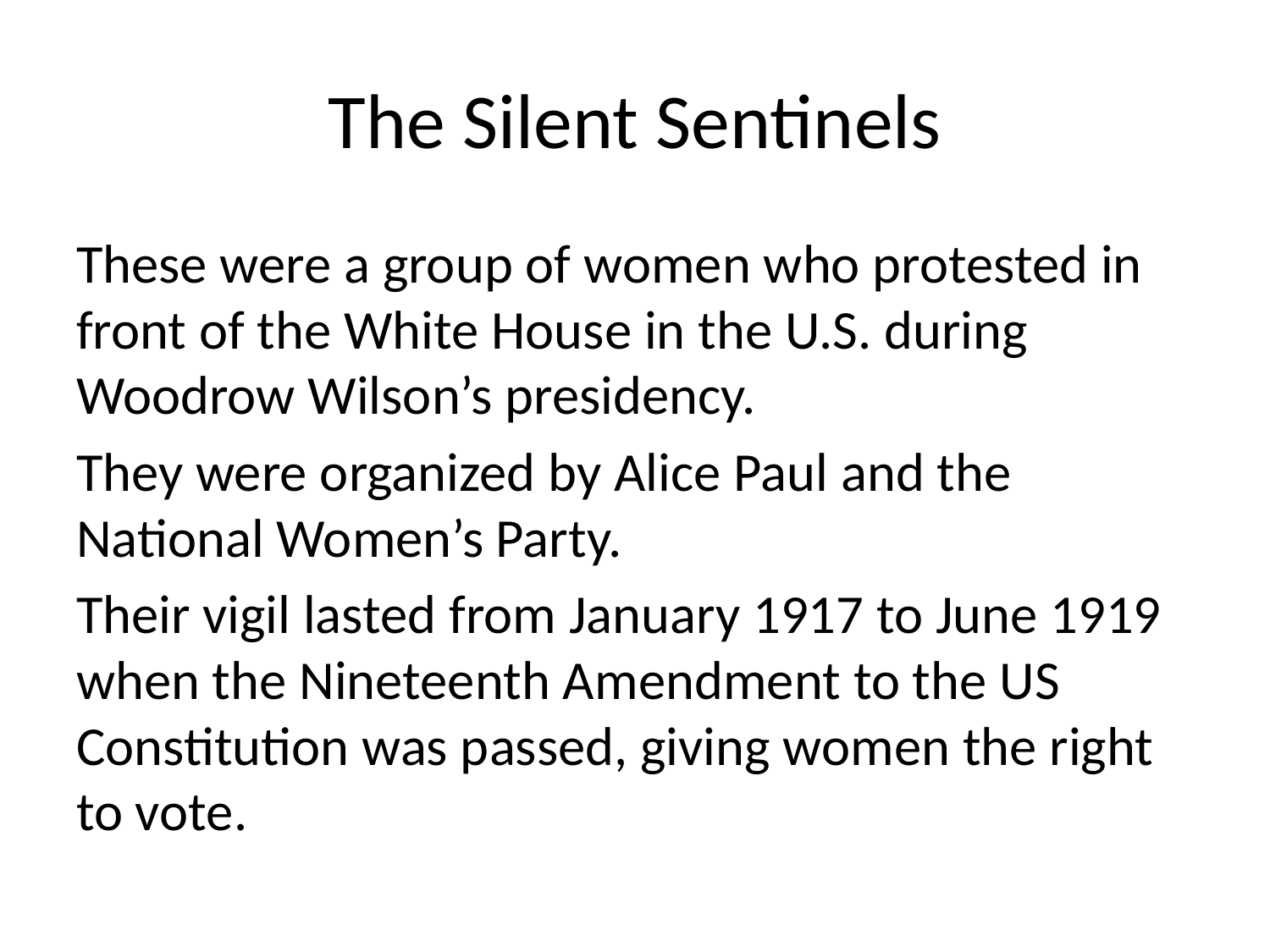

# The Silent Sentinels
These were a group of women who protested in front of the White House in the U.S. during Woodrow Wilson’s presidency.
They were organized by Alice Paul and the National Women’s Party.
Their vigil lasted from January 1917 to June 1919 when the Nineteenth Amendment to the US Constitution was passed, giving women the right to vote.